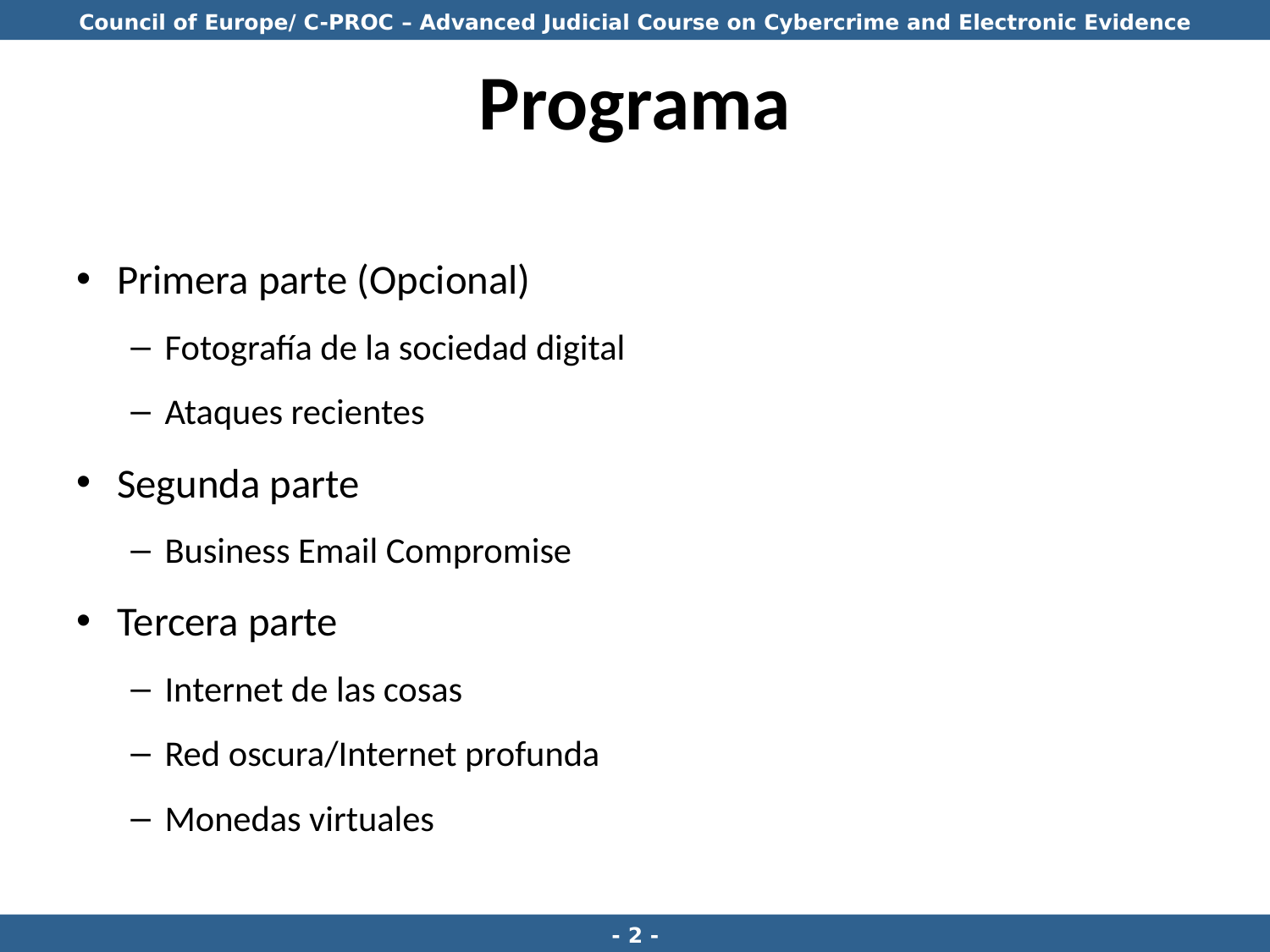

# Programa
Primera parte (Opcional)
Fotografía de la sociedad digital
Ataques recientes
Segunda parte
Business Email Compromise
Tercera parte
Internet de las cosas
Red oscura/Internet profunda
Monedas virtuales